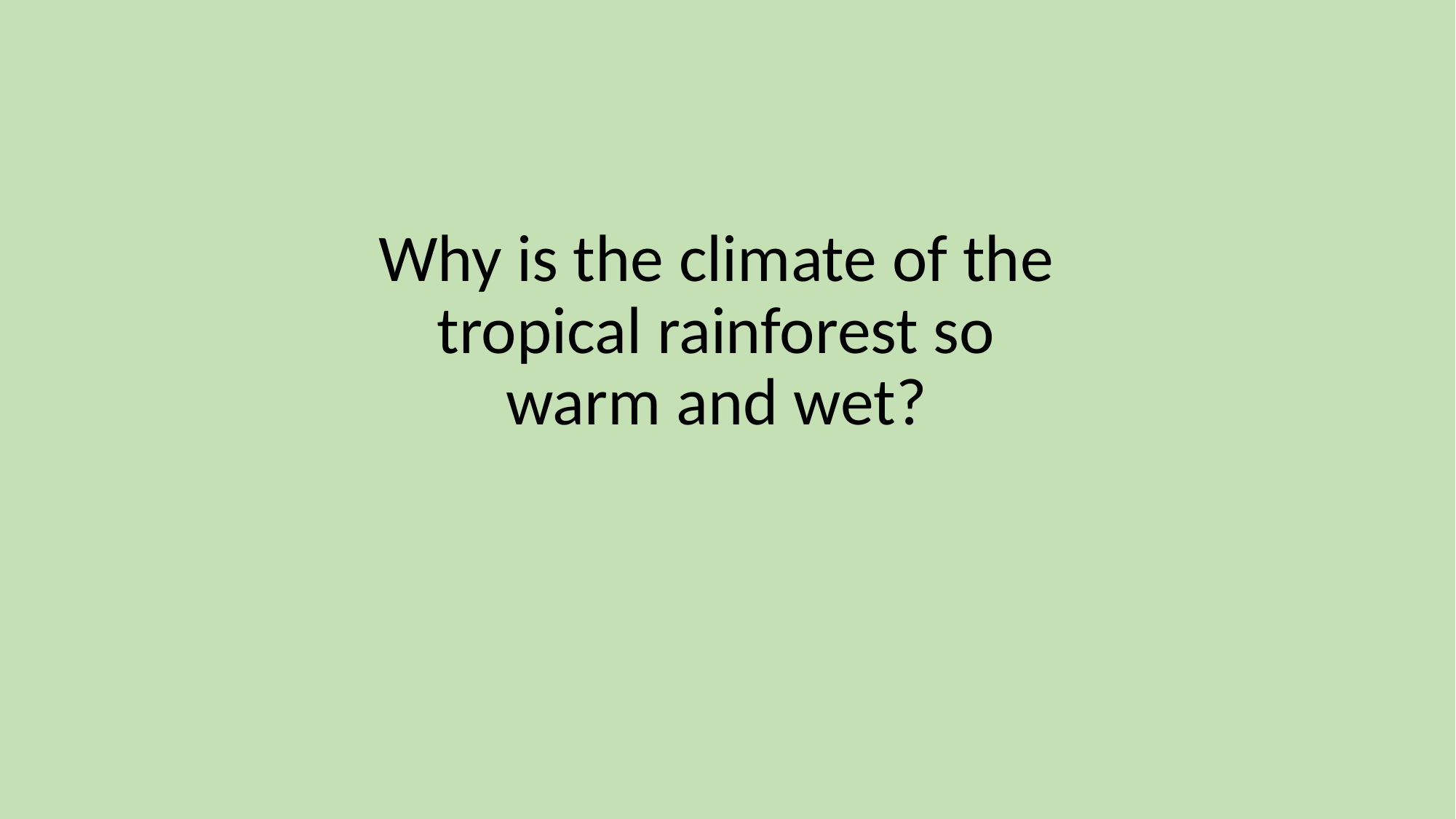

# Why is the climate of the tropical rainforest so warm and wet?